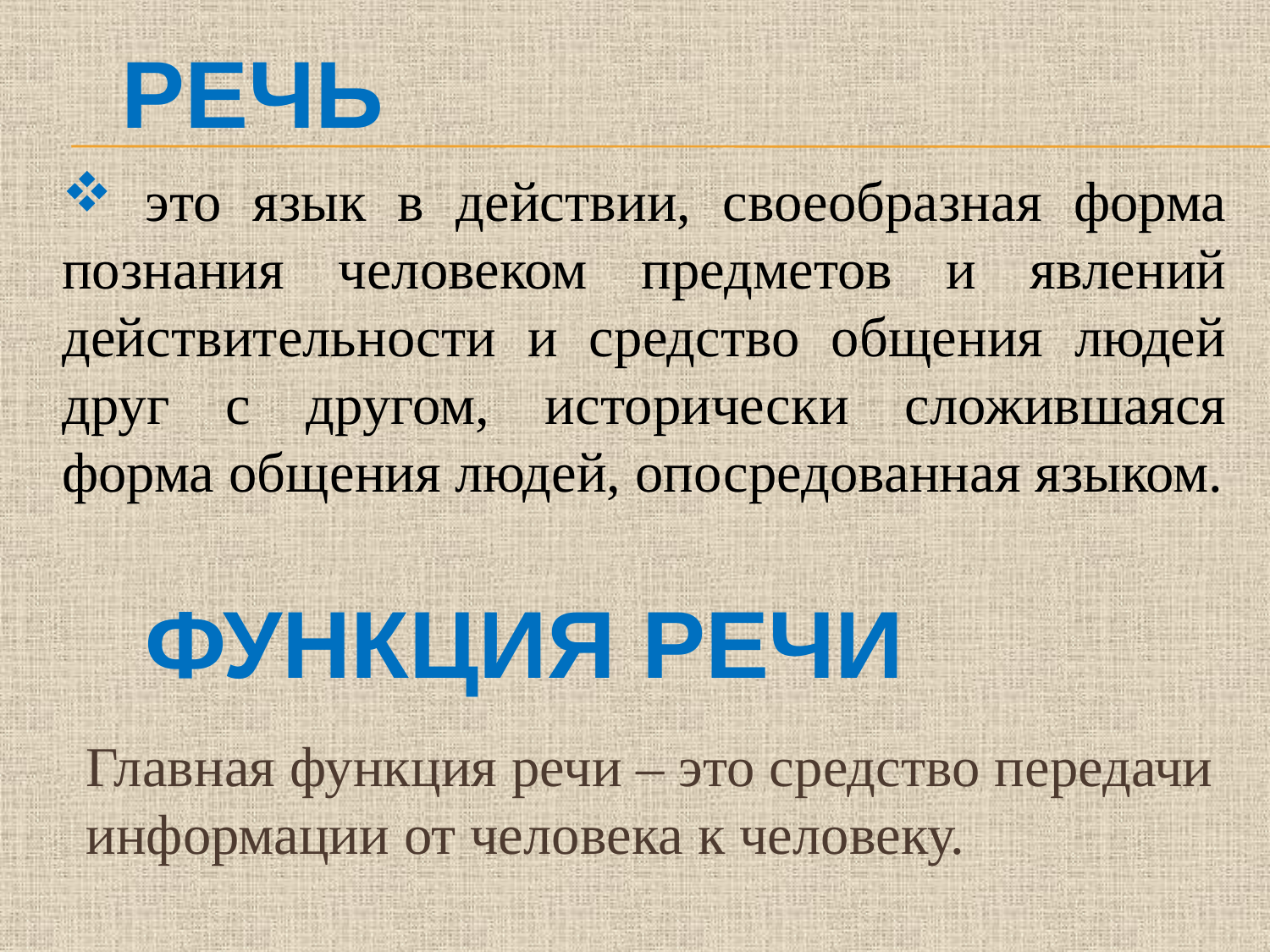

Речь
 это язык в действии, своеобразная форма познания человеком предметов и явлений действительности и средство общения людей друг с другом, исторически сложившаяся форма общения людей, опосредованная языком.
# функция речи
Главная функция речи – это средство передачи информации от человека к человеку.